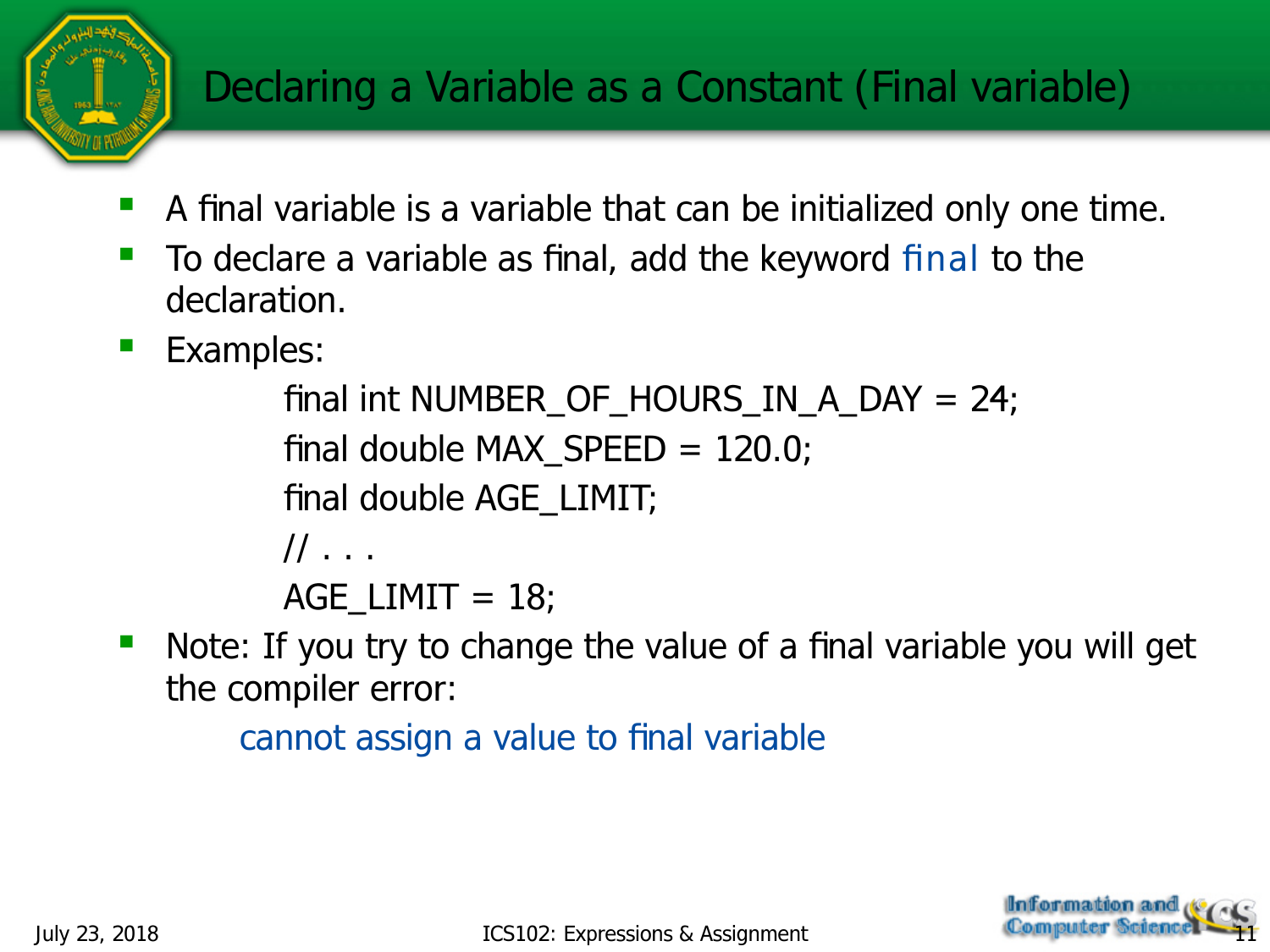

Declaring a Variable as a Constant (Final variable)
A final variable is a variable that can be initialized only one time.
To declare a variable as final, add the keyword final to the declaration.
Examples:
               final int NUMBER_OF_HOURS_IN_A_DAY = 24;
               final double MAX_SPEED = 120.0;
               final double AGE_LIMIT;
               // . . .
               AGE_LIMIT = 18;
Note: If you try to change the value of a final variable you will get the compiler error:
           cannot assign a value to final variable
July 23, 2018
ICS102: Expressions & Assignment
11